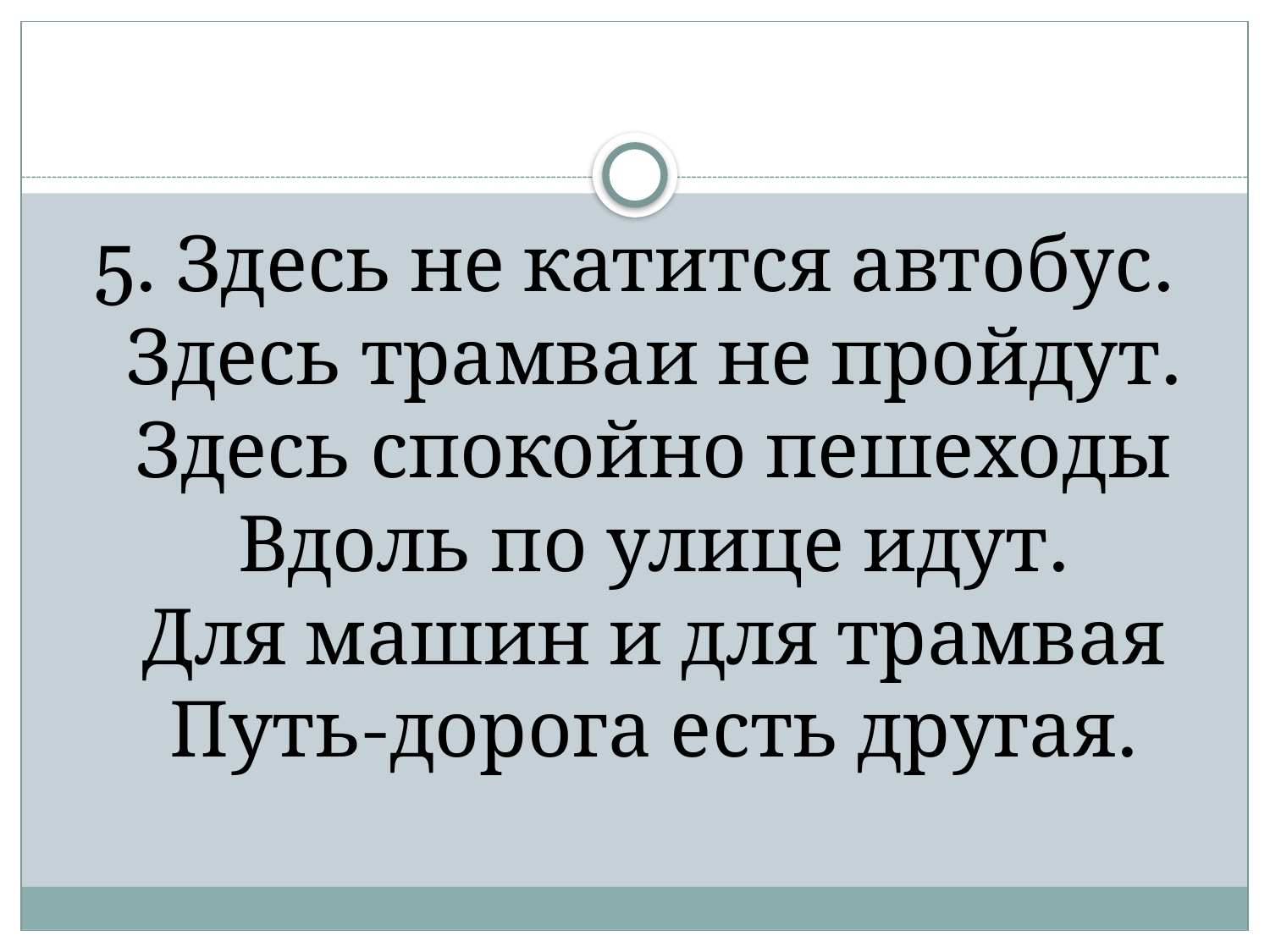

#

5. Здесь не катится автобус.
Здесь трамваи не пройдут.
Здесь спокойно пешеходы
Вдоль по улице идут.
Для машин и для трамвая
Путь-дорога есть другая.